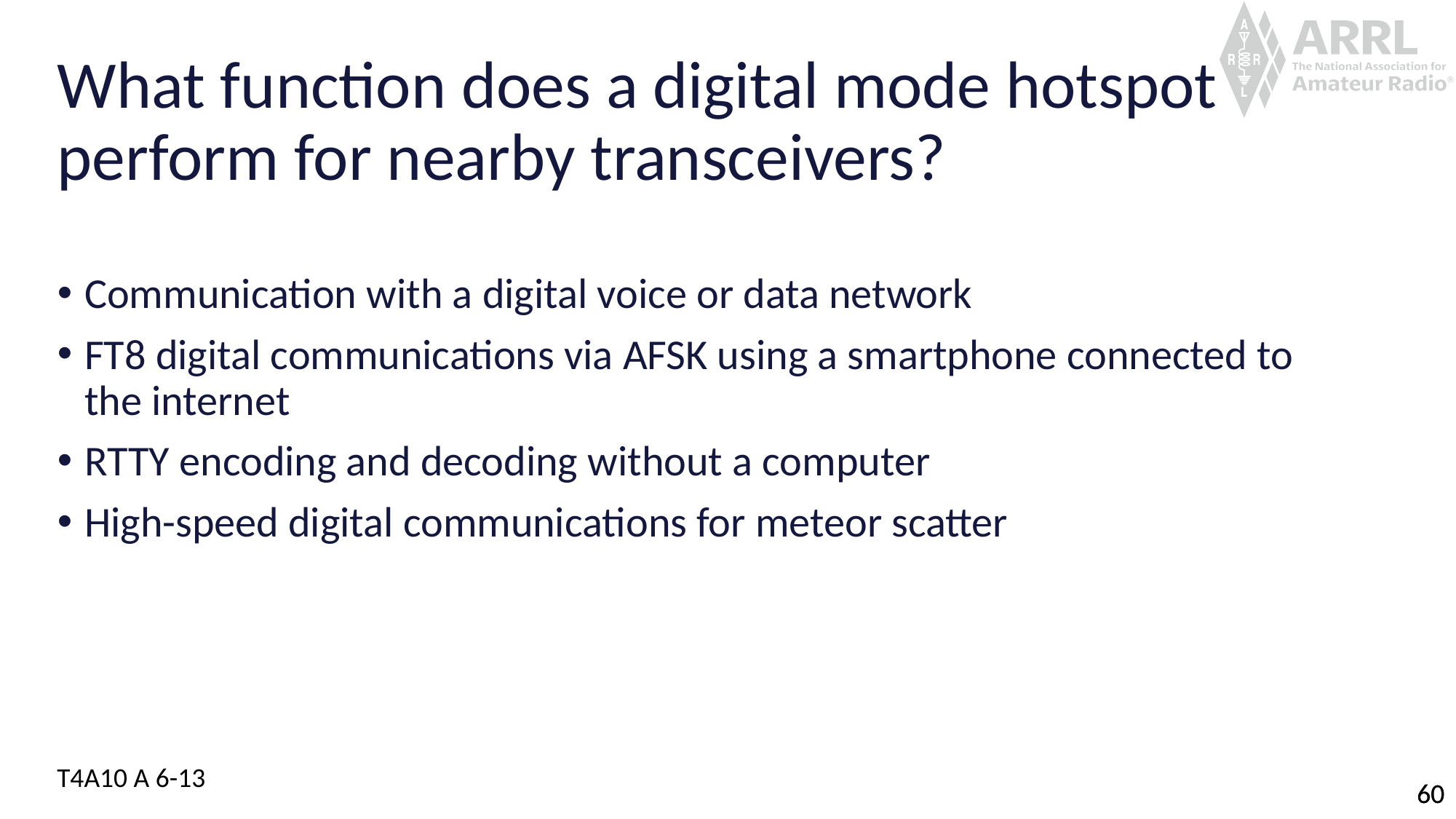

# What function does a digital mode hotspot perform for nearby transceivers?
Communication with a digital voice or data network
FT8 digital communications via AFSK using a smartphone connected to the internet
RTTY encoding and decoding without a computer
High-speed digital communications for meteor scatter
T4A10 A 6-13